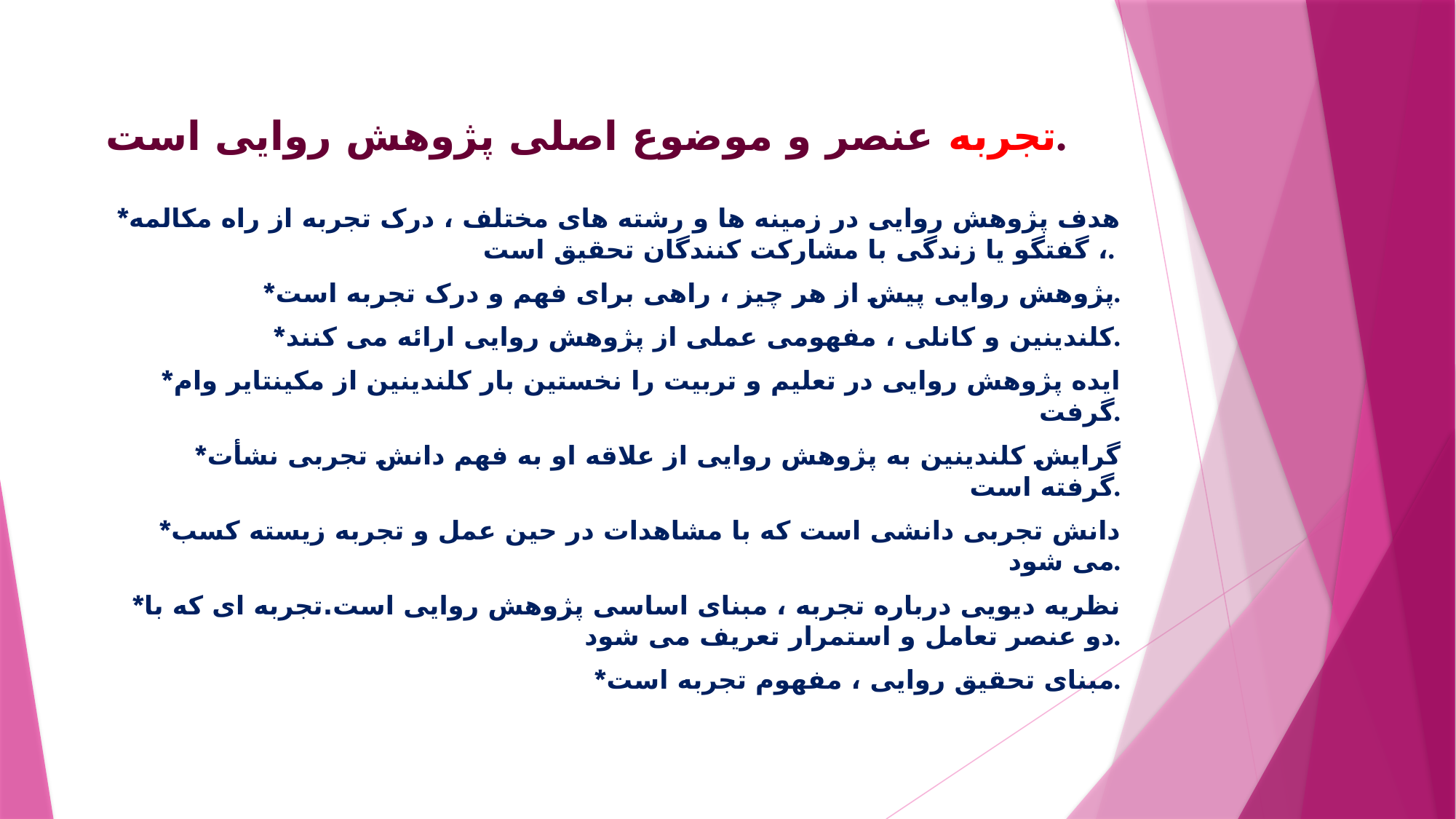

# تجربه عنصر و موضوع اصلی پژوهش روایی است.
*هدف پژوهش روایی در زمینه ها و رشته های مختلف ، درک تجربه از راه مکالمه ، گفتگو یا زندگی با مشارکت کنندگان تحقیق است.
*پژوهش روایی پیش از هر چیز ، راهی برای فهم و درک تجربه است.
*کلندینین و کانلی ، مفهومی عملی از پژوهش روایی ارائه می کنند.
*ایده پژوهش روایی در تعلیم و تربیت را نخستین بار کلندینین از مکینتایر وام گرفت.
*گرایش کلندینین به پژوهش روایی از علاقه او به فهم دانش تجربی نشأت گرفته است.
*دانش تجربی دانشی است که با مشاهدات در حین عمل و تجربه زیسته کسب می شود.
*نظریه دیویی درباره تجربه ، مبنای اساسی پژوهش روایی است.تجربه ای که با دو عنصر تعامل و استمرار تعریف می شود.
*مبنای تحقیق روایی ، مفهوم تجربه است.